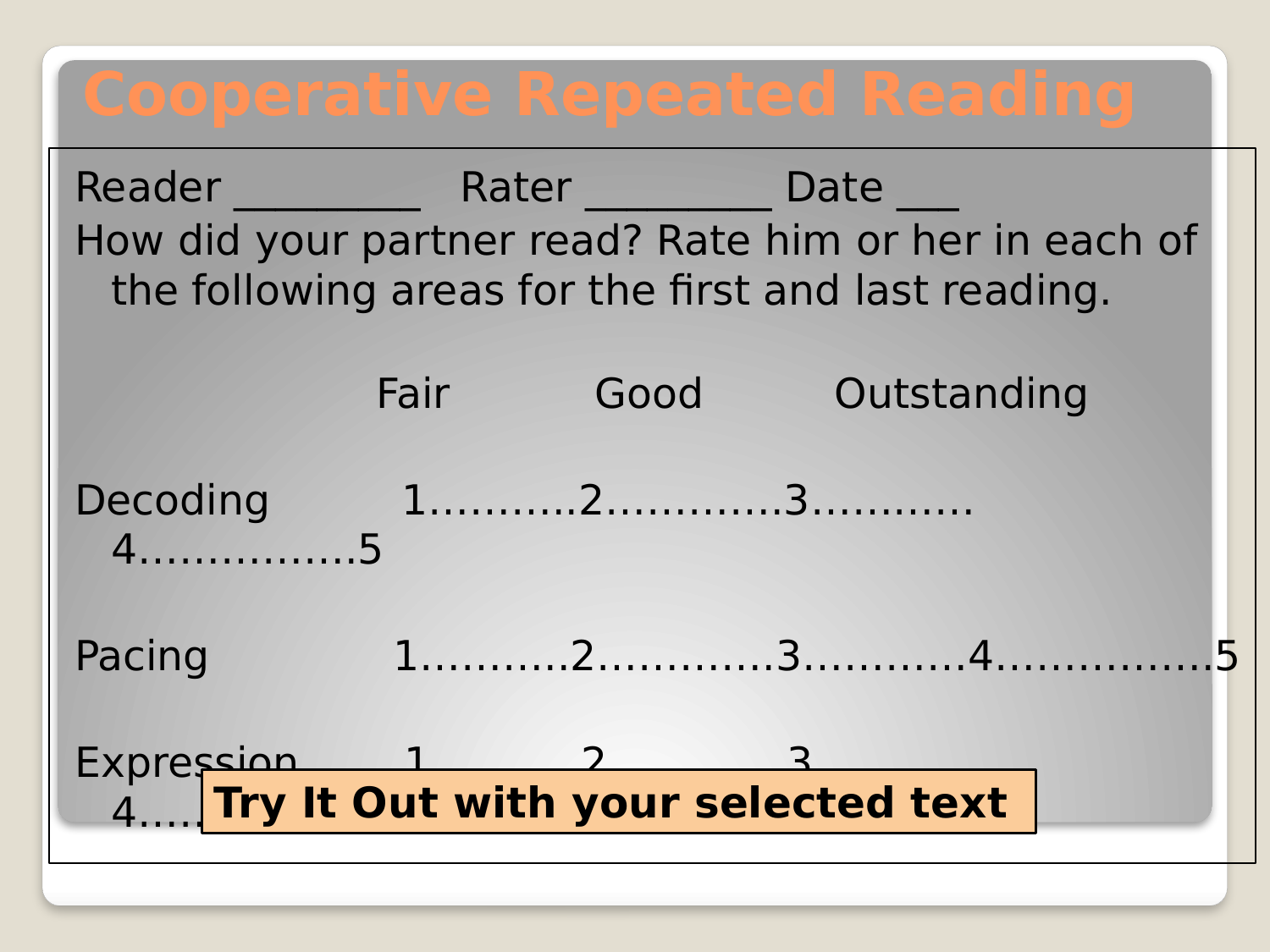

# Cooperative Repeated Reading
Reader _________   Rater _________ Date ___
How did your partner read? Rate him or her in each of the following areas for the first and last reading.
                       Fair           Good          Outstanding

Decoding          1………..2………….3…………4…………….5

Pacing              1………..2………….3…………4…………….5

Expression        1………..2………….3…………4…………….5
Try It Out with your selected text